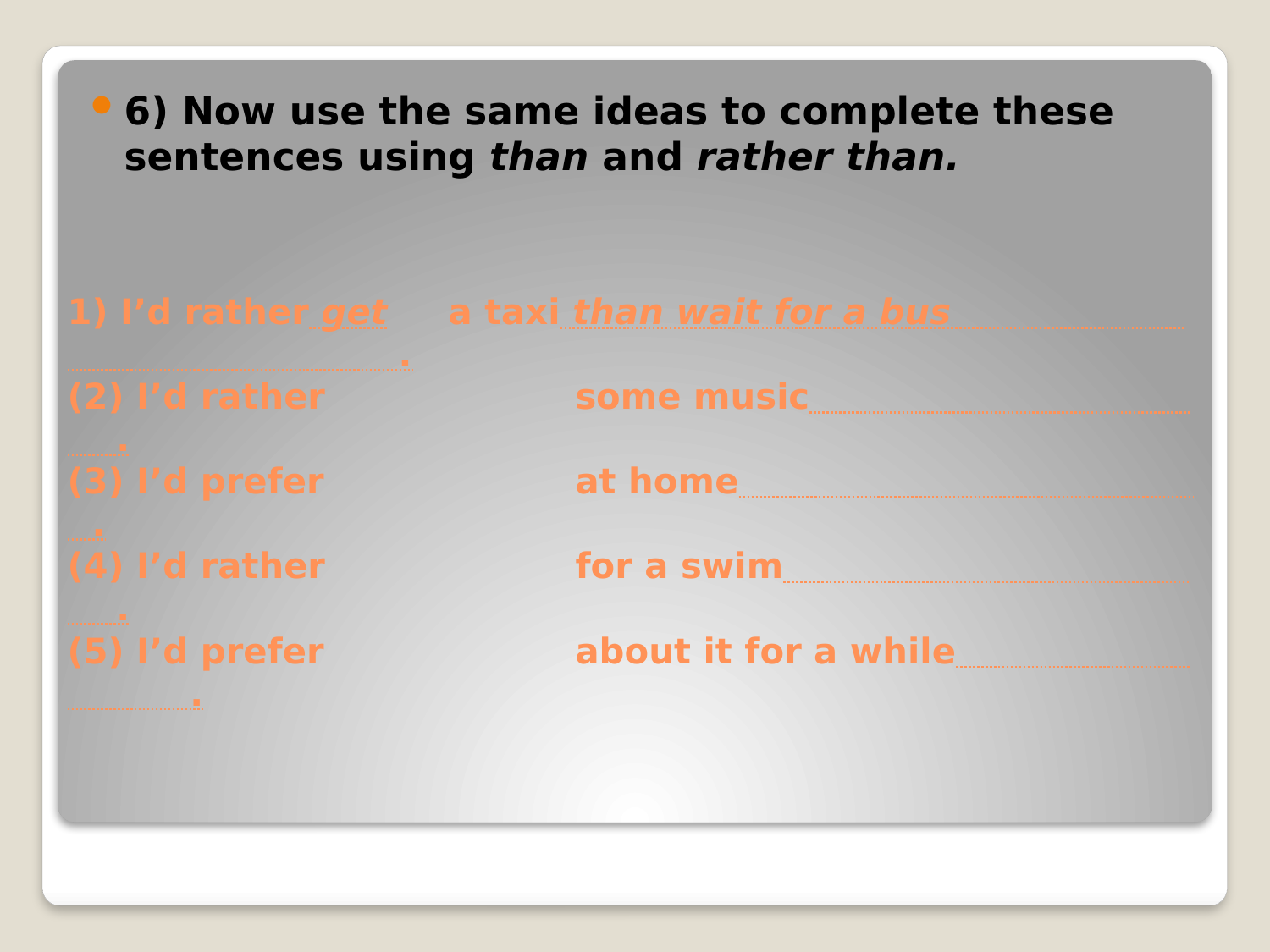

6) Now use the same ideas to complete these sentences using than and rather than.

# 1) I’d rather get	a taxi than wait for a bus                                               . (2) I’d rather		some music                                    . (3) I’d prefer		at home                                        . (4) I’d rather		for a swim                                      . (5) I’d prefer		about it for a while                              .